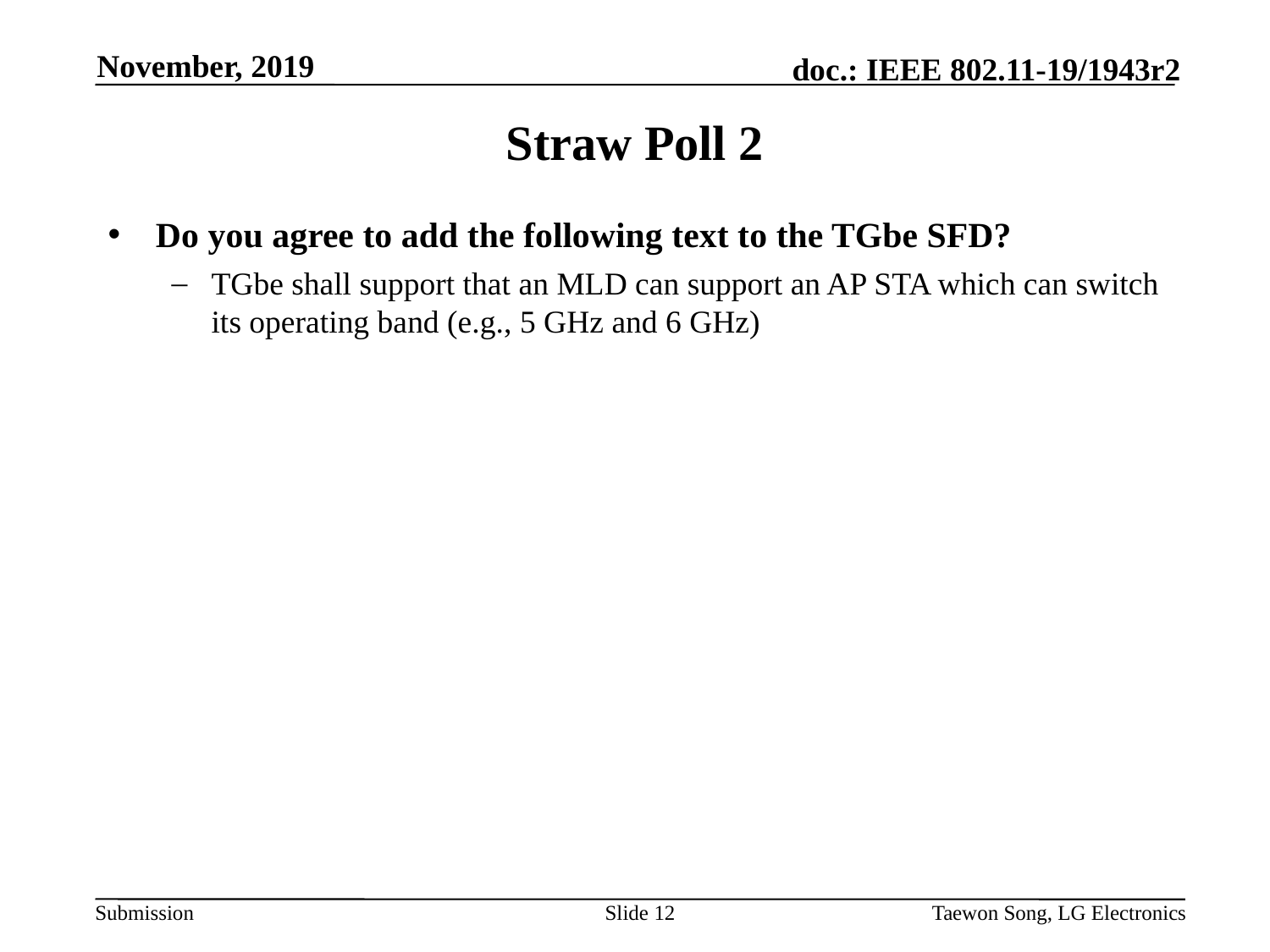

November, 2019
# Straw Poll 2
Do you agree to add the following text to the TGbe SFD?
TGbe shall support that an MLD can support an AP STA which can switch its operating band (e.g., 5 GHz and 6 GHz)

Slide 12
Taewon Song, LG Electronics